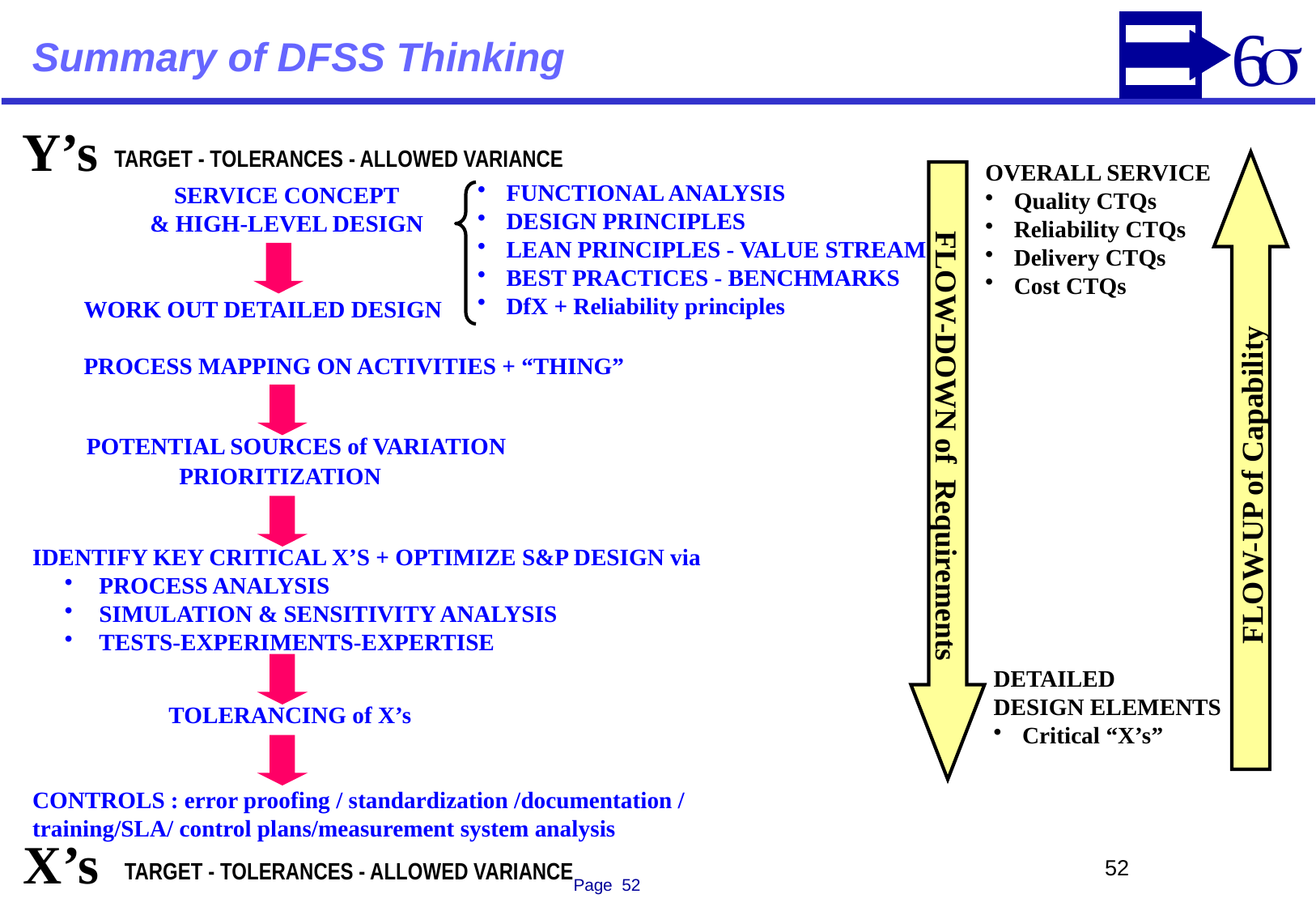

# Summary of DFSS Thinking
Y’s
TARGET - TOLERANCES - ALLOWED VARIANCE
OVERALL SERVICE
Quality CTQs
Reliability CTQs
Delivery CTQs
Cost CTQs
FUNCTIONAL ANALYSIS
DESIGN PRINCIPLES
LEAN PRINCIPLES - VALUE STREAM
BEST PRACTICES - BENCHMARKS
DfX + Reliability principles

SERVICE CONCEPT
& HIGH-LEVEL DESIGN

WORK OUT DETAILED DESIGN

PROCESS MAPPING ON ACTIVITIES + “THING”

FLOW-UP of Capability
POTENTIAL SOURCES of VARIATION
FLOW-DOWN of  Requirements
PRIORITIZATION

IDENTIFY KEY CRITICAL X’S + OPTIMIZE S&P DESIGN via
 PROCESS ANALYSIS
 SIMULATION & SENSITIVITY ANALYSIS
 TESTS-EXPERIMENTS-EXPERTISE

DETAILED
DESIGN ELEMENTS
Critical “X’s”

TOLERANCING of X’s

CONTROLS : error proofing / standardization /documentation / training/SLA/ control plans/measurement system analysis
X’s
TARGET - TOLERANCES - ALLOWED VARIANCE